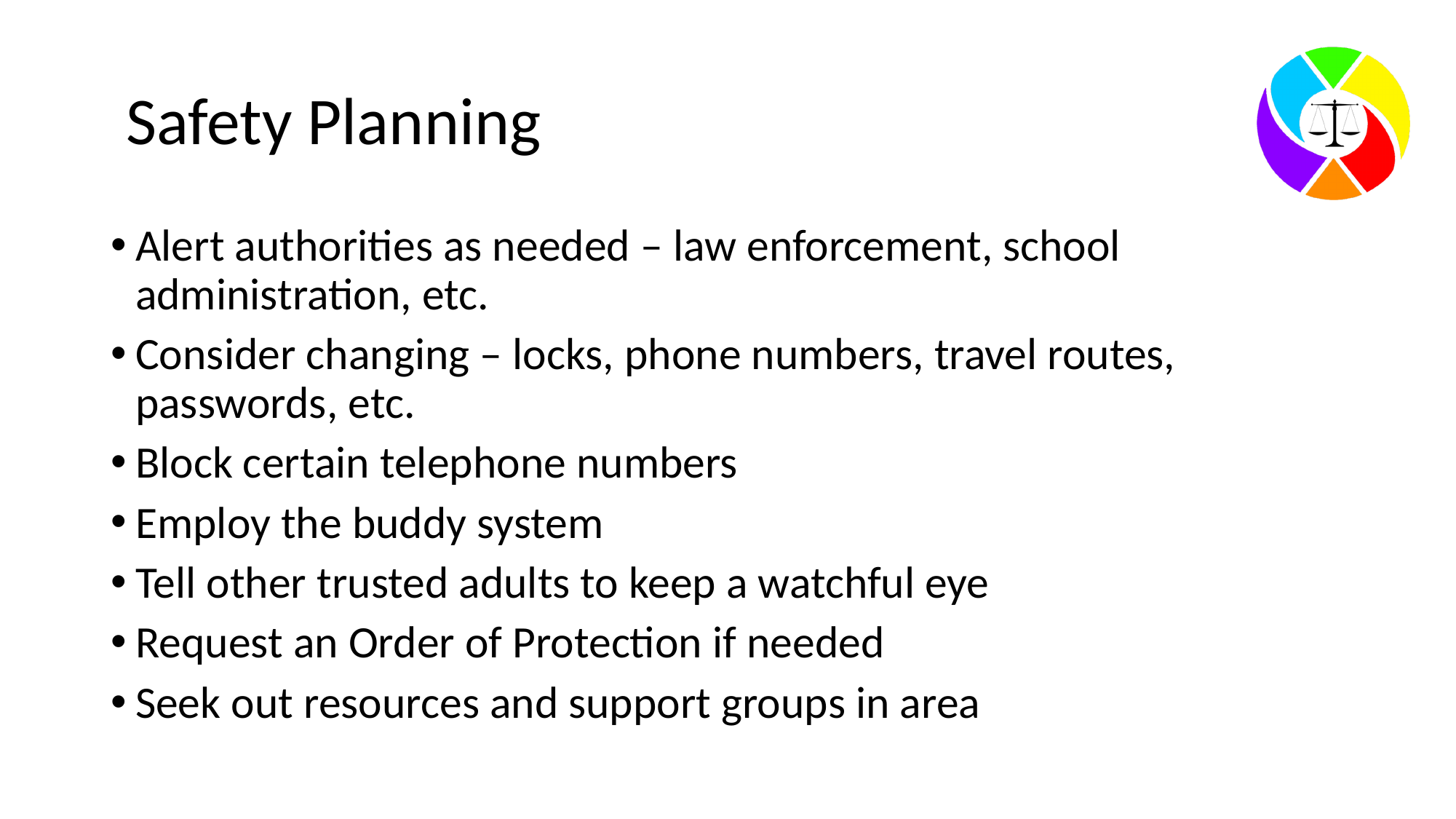

# Safety Planning

Alert authorities as needed – law enforcement, school administration, etc.
Consider changing – locks, phone numbers, travel routes, passwords, etc.
Block certain telephone numbers
Employ the buddy system
Tell other trusted adults to keep a watchful eye
Request an Order of Protection if needed
Seek out resources and support groups in area